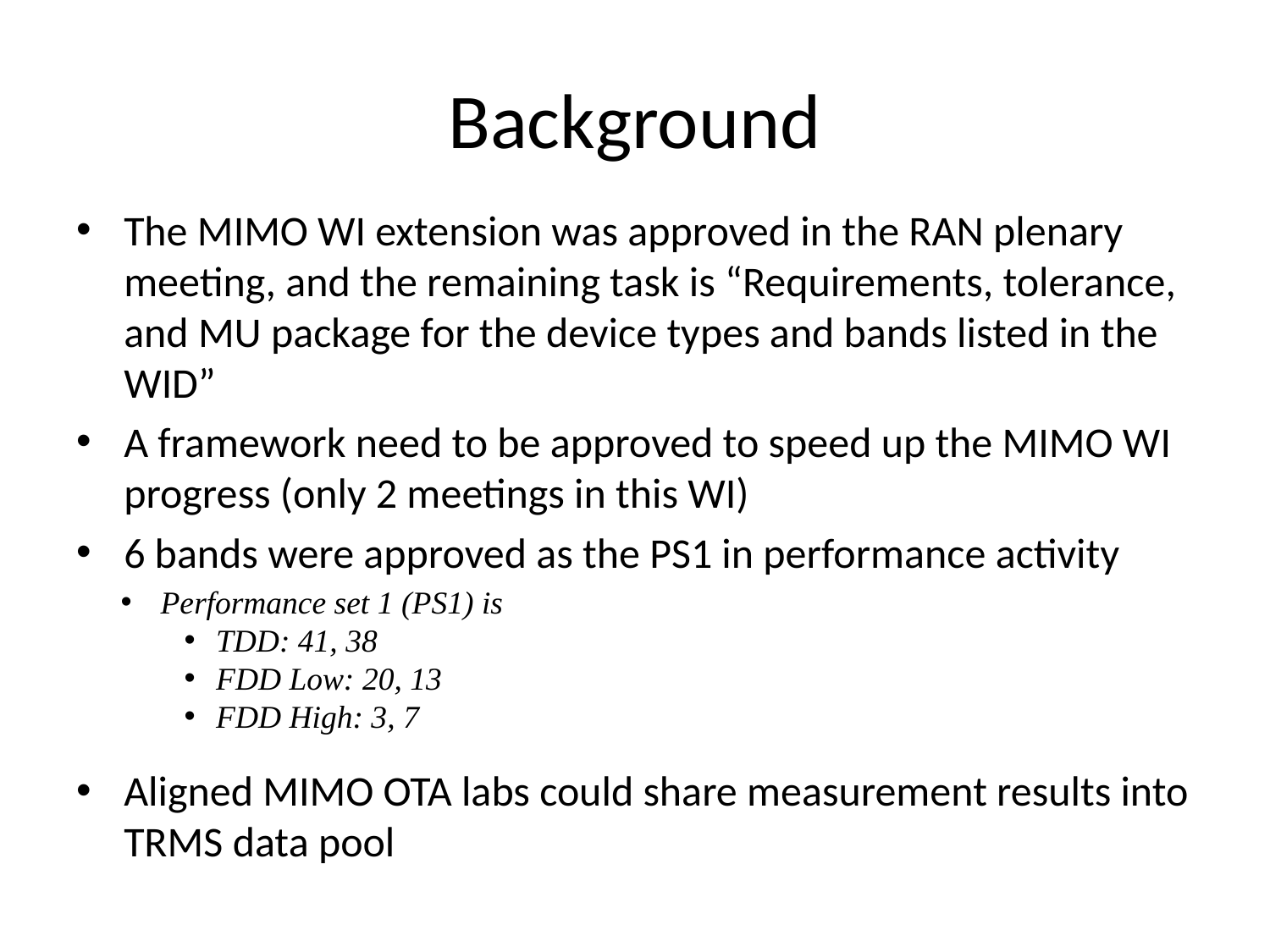

# Background
The MIMO WI extension was approved in the RAN plenary meeting, and the remaining task is “Requirements, tolerance, and MU package for the device types and bands listed in the WID”
A framework need to be approved to speed up the MIMO WI progress (only 2 meetings in this WI)
6 bands were approved as the PS1 in performance activity

Aligned MIMO OTA labs could share measurement results into TRMS data pool

Performance set 1 (PS1) is
TDD: 41, 38
FDD Low: 20, 13
FDD High: 3, 7